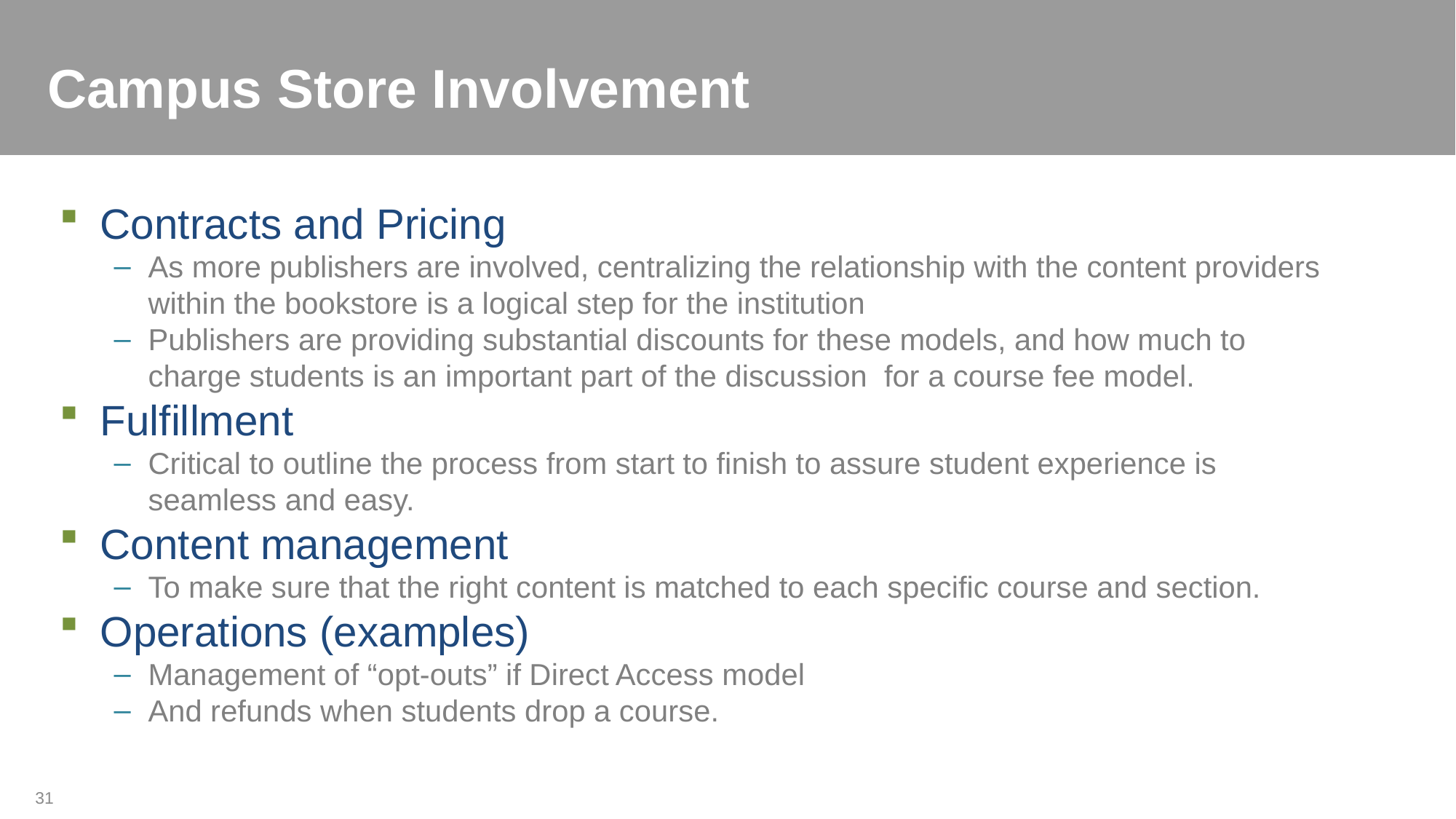

# Campus Store Involvement
Contracts and Pricing
As more publishers are involved, centralizing the relationship with the content providers within the bookstore is a logical step for the institution
Publishers are providing substantial discounts for these models, and how much to charge students is an important part of the discussion  for a course fee model.
Fulfillment
Critical to outline the process from start to finish to assure student experience is seamless and easy.
Content management
To make sure that the right content is matched to each specific course and section.
Operations (examples)
Management of “opt-outs” if Direct Access model
And refunds when students drop a course.
31